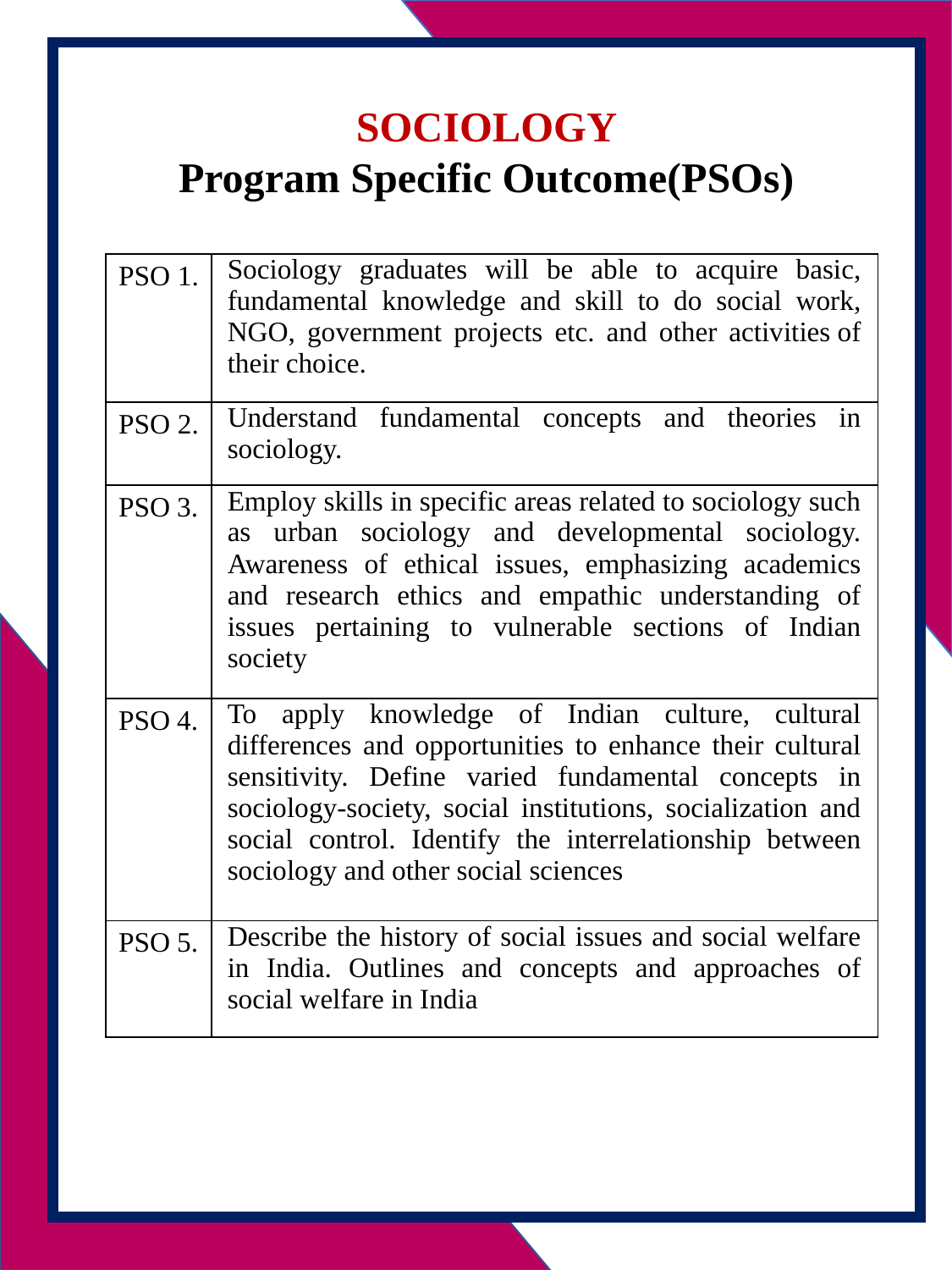

SOCIOLOGY
Program Specific Outcome(PSOs)

| PSO 1. | Sociology graduates will be able to acquire basic, fundamental knowledge and skill to do social work, NGO, government projects etc. and other activities of their choice. |
| --- | --- |
| PSO 2. | Understand fundamental concepts and theories in sociology. |
| PSO 3. | Employ skills in specific areas related to sociology such as urban sociology and developmental sociology. Awareness of ethical issues, emphasizing academics and research ethics and empathic understanding of issues pertaining to vulnerable sections of Indian society |
| PSO 4. | To apply knowledge of Indian culture, cultural differences and opportunities to enhance their cultural sensitivity. Define varied fundamental concepts in sociology-society, social institutions, socialization and social control. Identify the interrelationship between sociology and other social sciences |
| PSO 5. | Describe the history of social issues and social welfare in India. Outlines and concepts and approaches of social welfare in India |